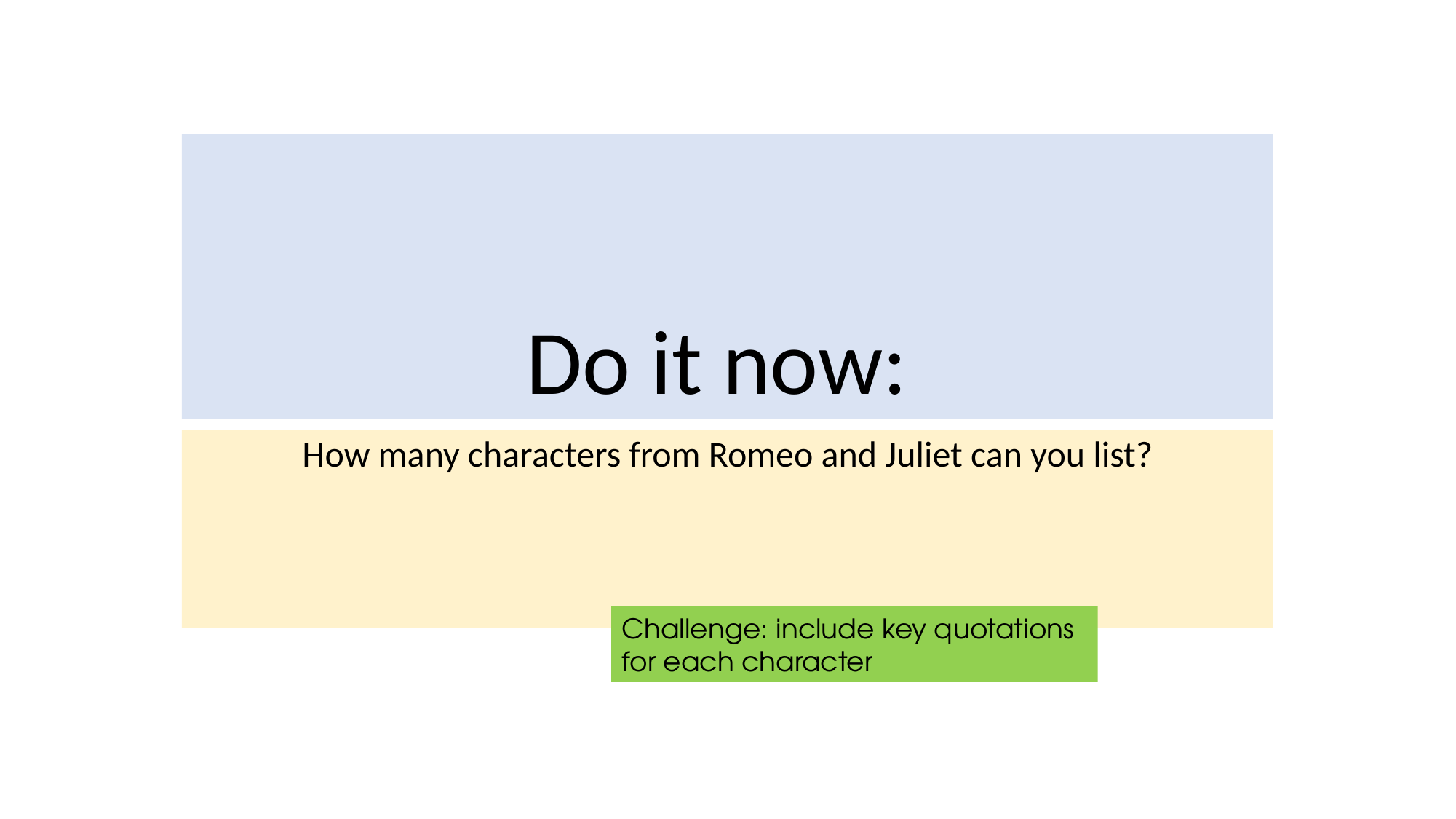

# Do it now:
How many characters from Romeo and Juliet can you list?
Challenge: include key quotations for each character